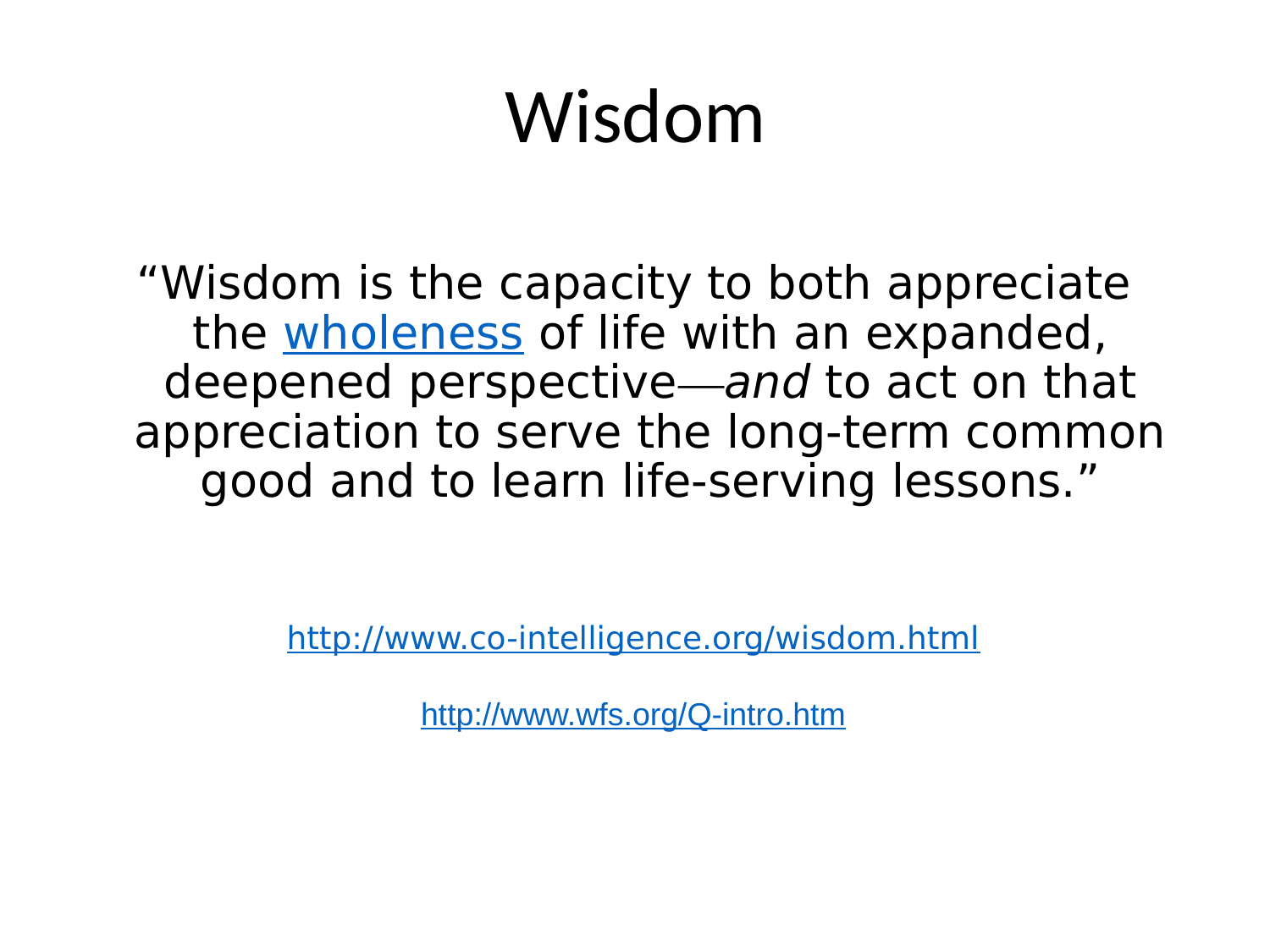

# Wisdom
“Wisdom is the capacity to both appreciate the wholeness of life with an expanded, deepened perspective—and to act on that appreciation to serve the long-term common good and to learn life-serving lessons.”
http://www.co-intelligence.org/wisdom.html

http://www.wfs.org/Q-intro.htm